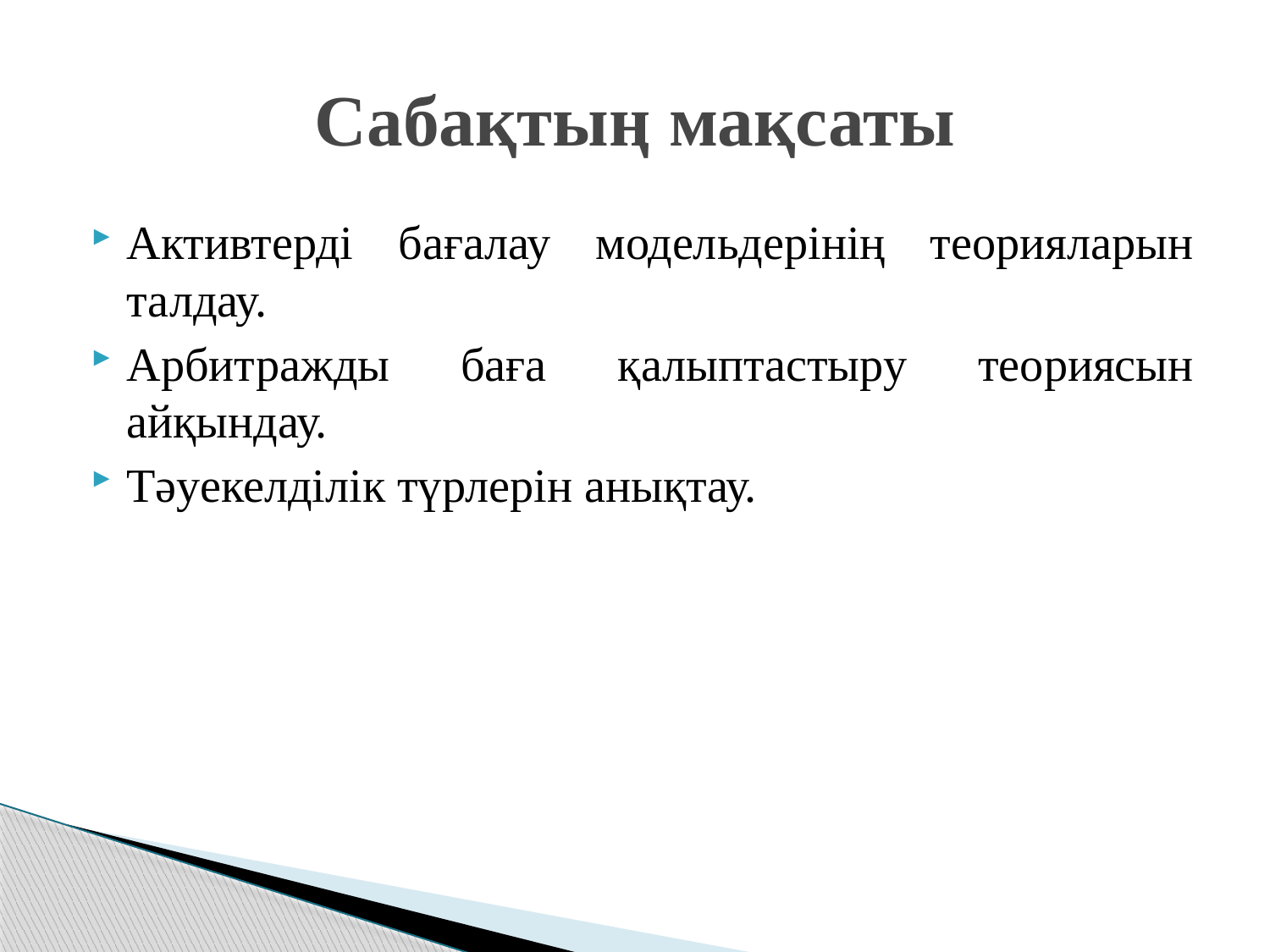

# Сабақтың мақсаты
Активтерді бағалау модельдерінің теорияларын талдау.
Арбитражды баға қалыптастыру теориясын айқындау.
Тәуекелділік түрлерін анықтау.